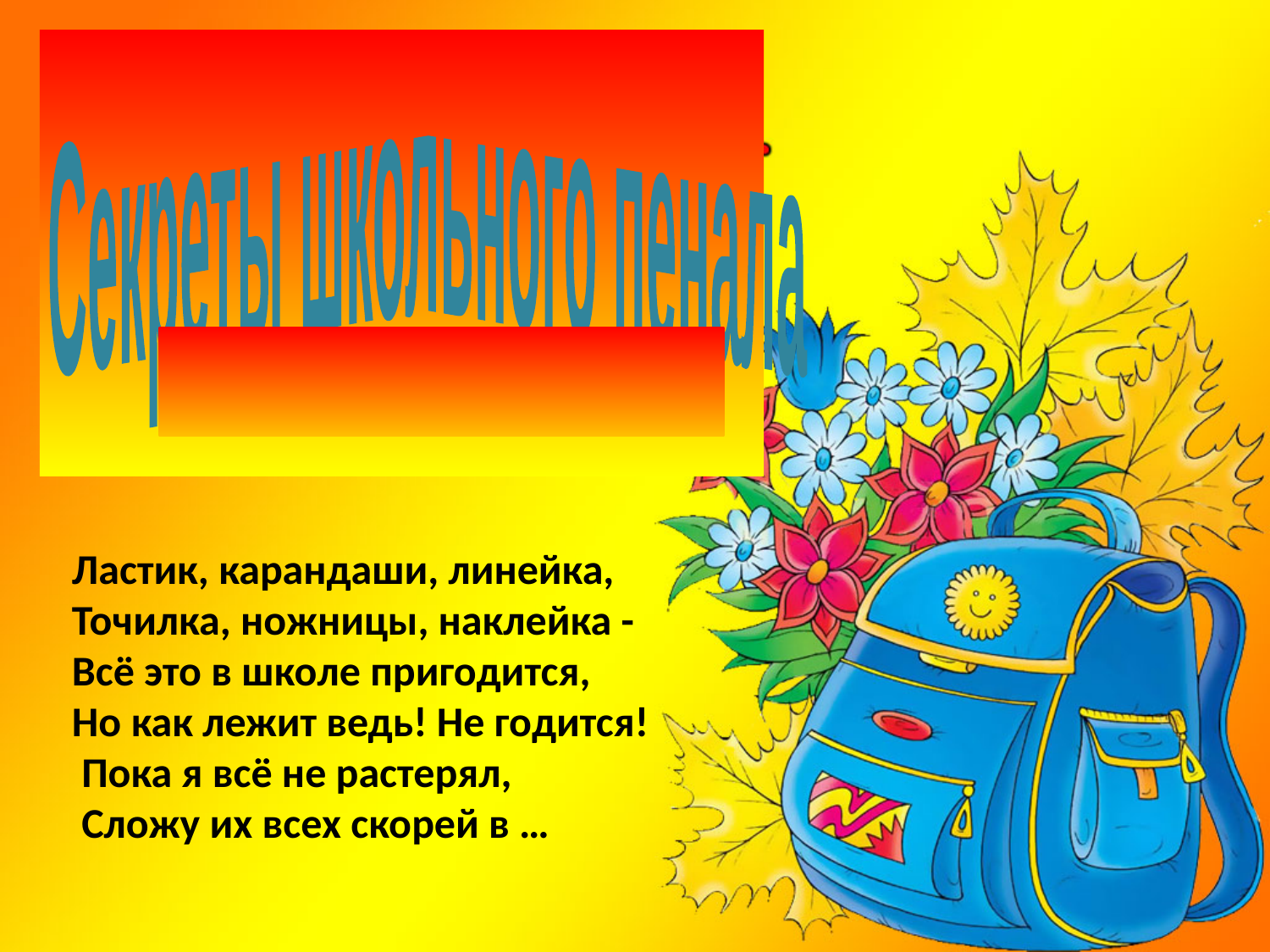

Секреты школьного пенала

Ластик, карандаши, линейка,
Точилка, ножницы, наклейка -
Всё это в школе пригодится,
Но как лежит ведь! Не годится!
 Пока я всё не растерял,
 Сложу их всех скорей в …